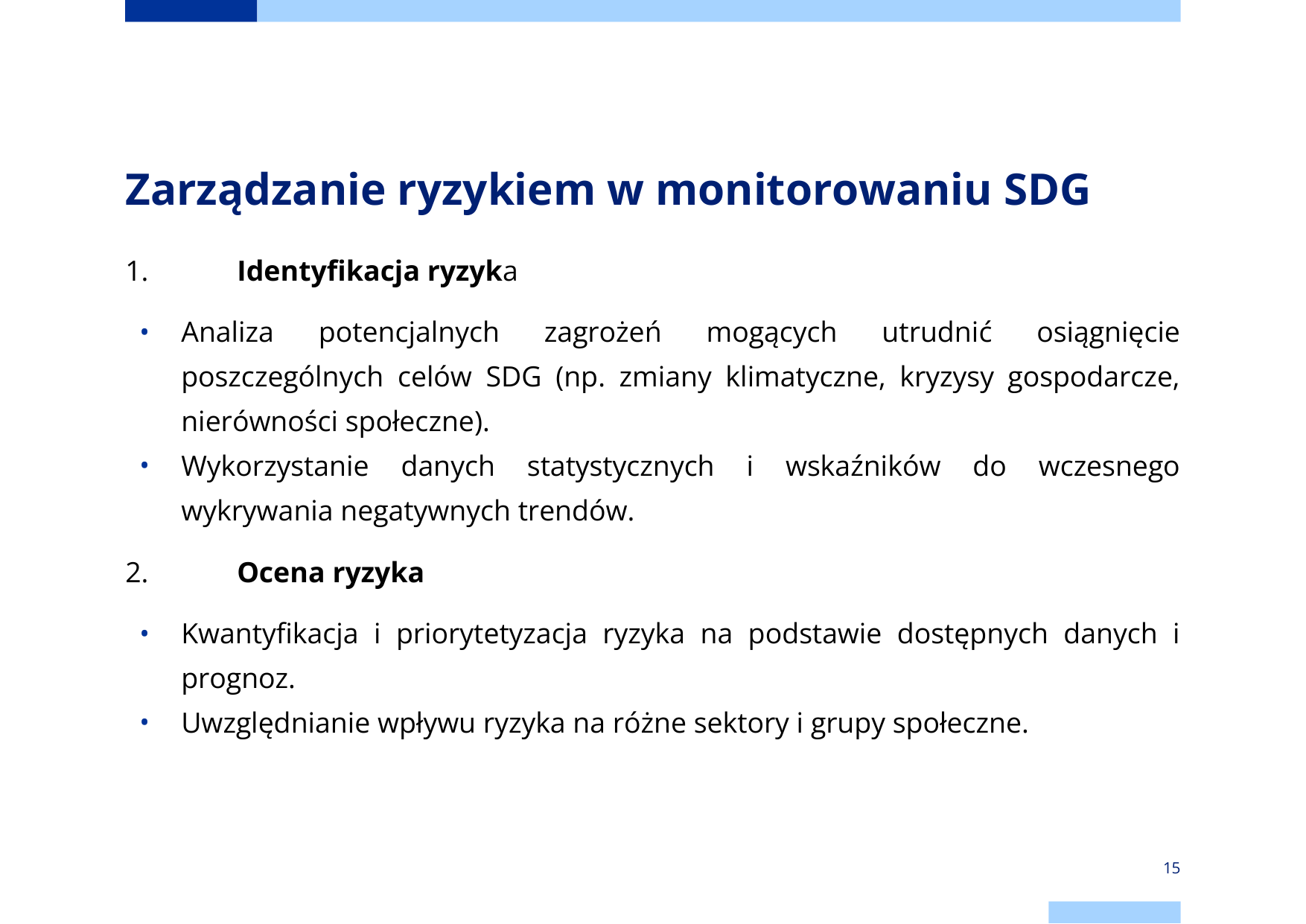

# Zarządzanie ryzykiem w monitorowaniu SDG
1.	Identyfikacja ryzyka
Analiza potencjalnych zagrożeń mogących utrudnić osiągnięcie poszczególnych celów SDG (np. zmiany klimatyczne, kryzysy gospodarcze, nierówności społeczne).
Wykorzystanie danych statystycznych i wskaźników do wczesnego wykrywania negatywnych trendów.
2.	Ocena ryzyka
Kwantyfikacja i priorytetyzacja ryzyka na podstawie dostępnych danych i prognoz.
Uwzględnianie wpływu ryzyka na różne sektory i grupy społeczne.

15